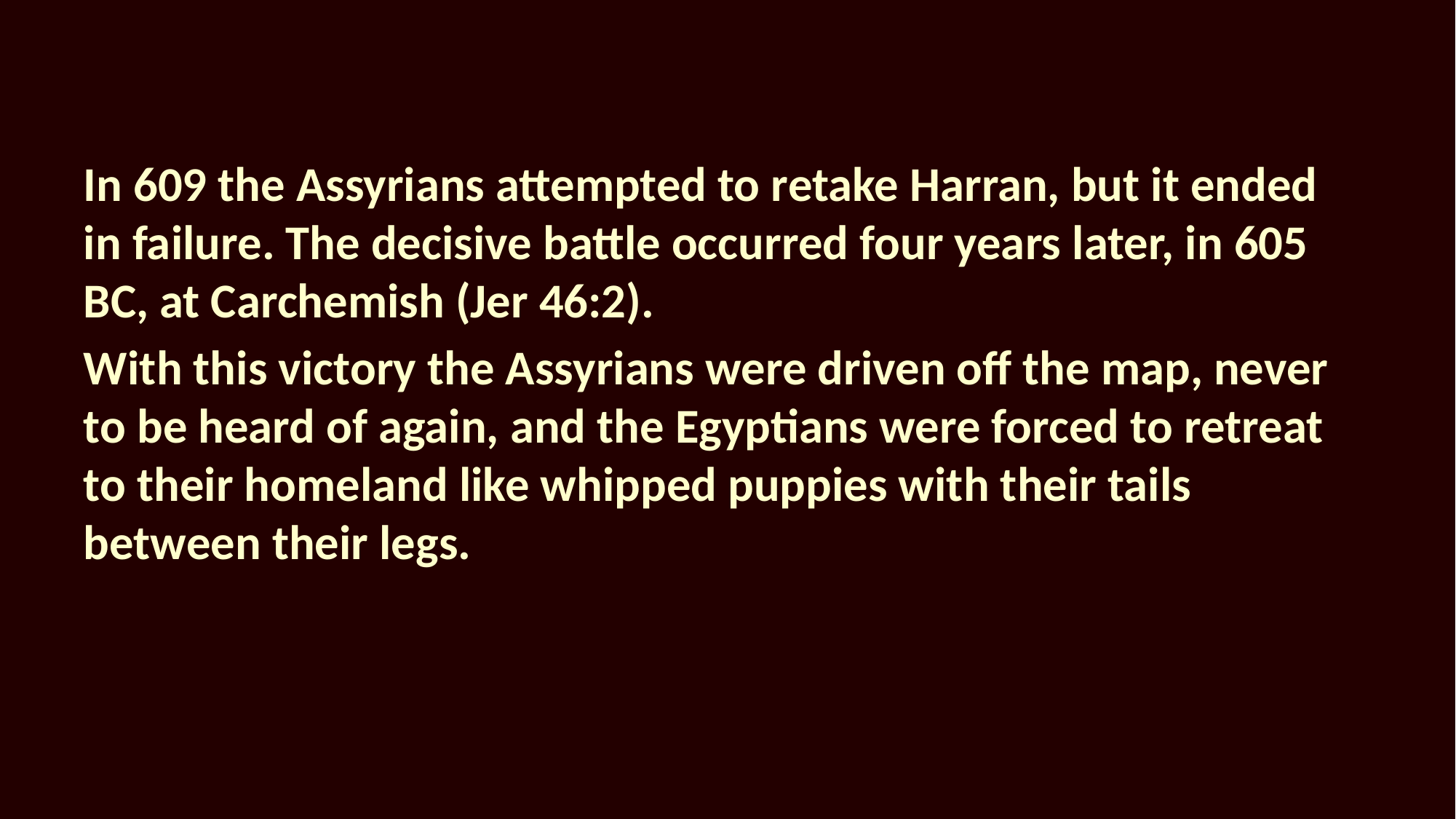

In 609 the Assyrians attempted to retake Harran, but it ended in failure. The decisive battle occurred four years later, in 605 BC, at Carchemish (Jer 46:2).
With this victory the Assyrians were driven off the map, never to be heard of again, and the Egyptians were forced to retreat to their homeland like whipped puppies with their tails between their legs.